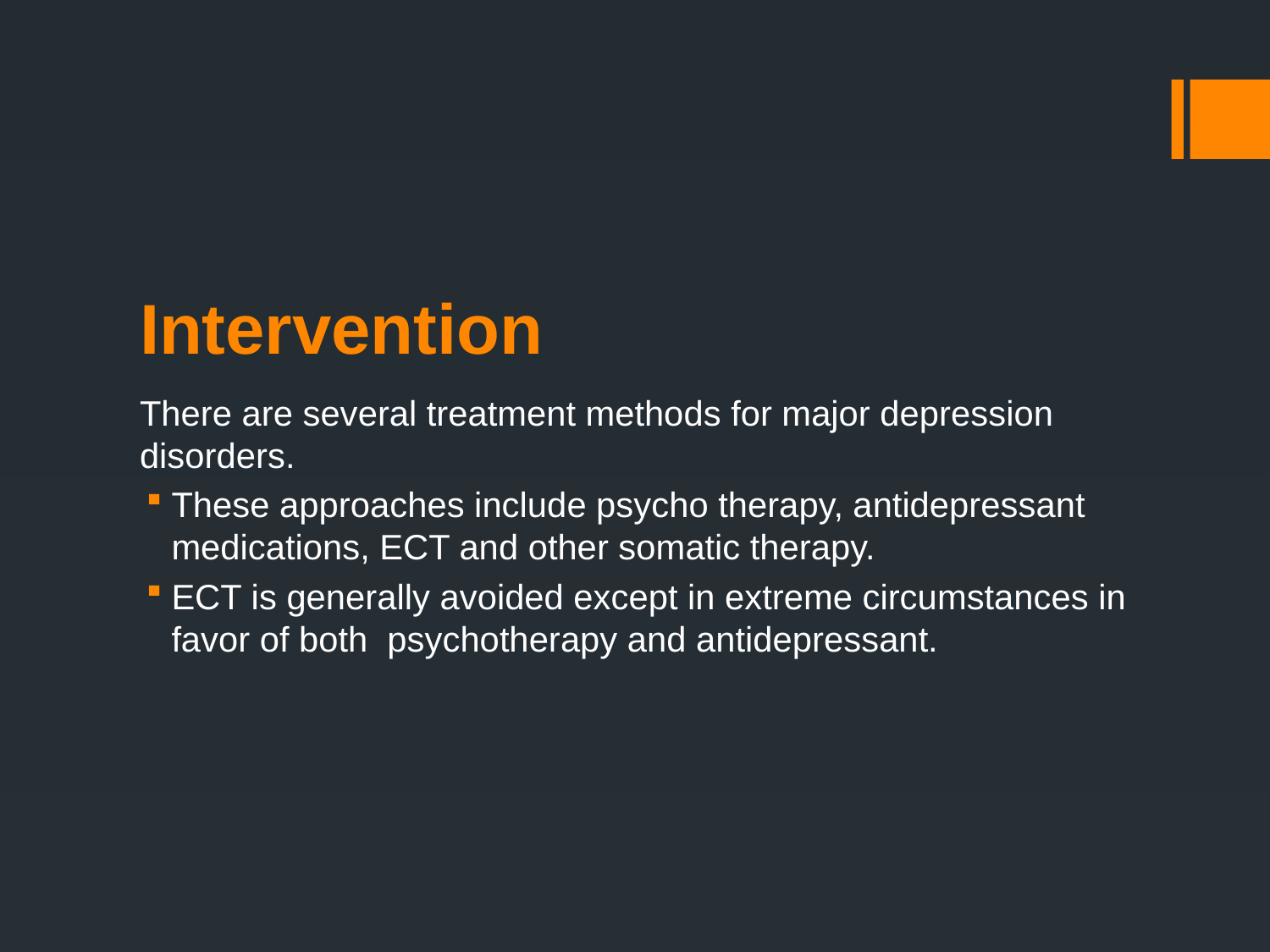

# Intervention
There are several treatment methods for major depression disorders.
These approaches include psycho therapy, antidepressant medications, ECT and other somatic therapy.
ECT is generally avoided except in extreme circumstances in favor of both  psychotherapy and antidepressant.